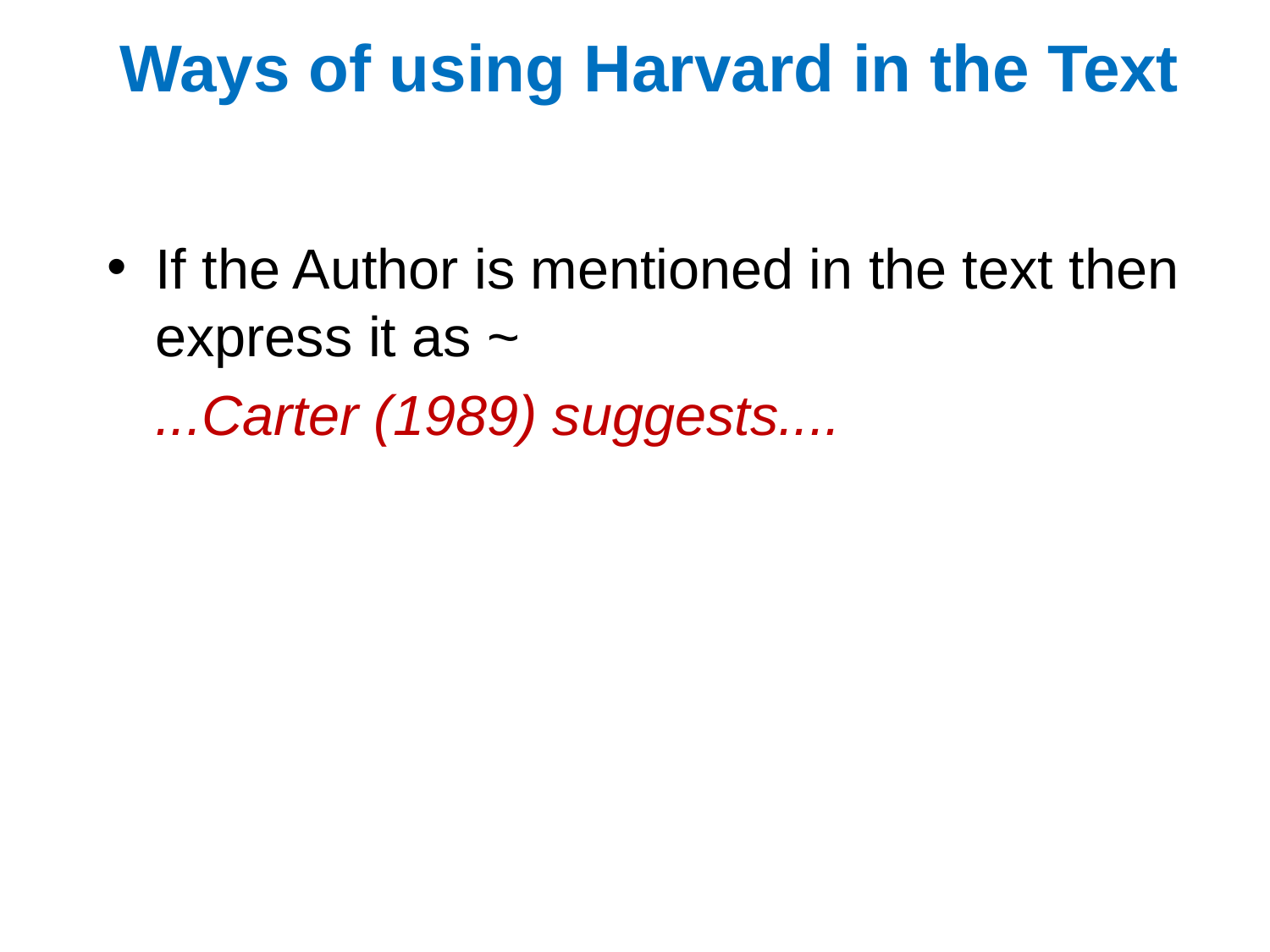

Ways of using Harvard in the Text
If the Author is mentioned in the text then express it as ~
	...Carter (1989) suggests....